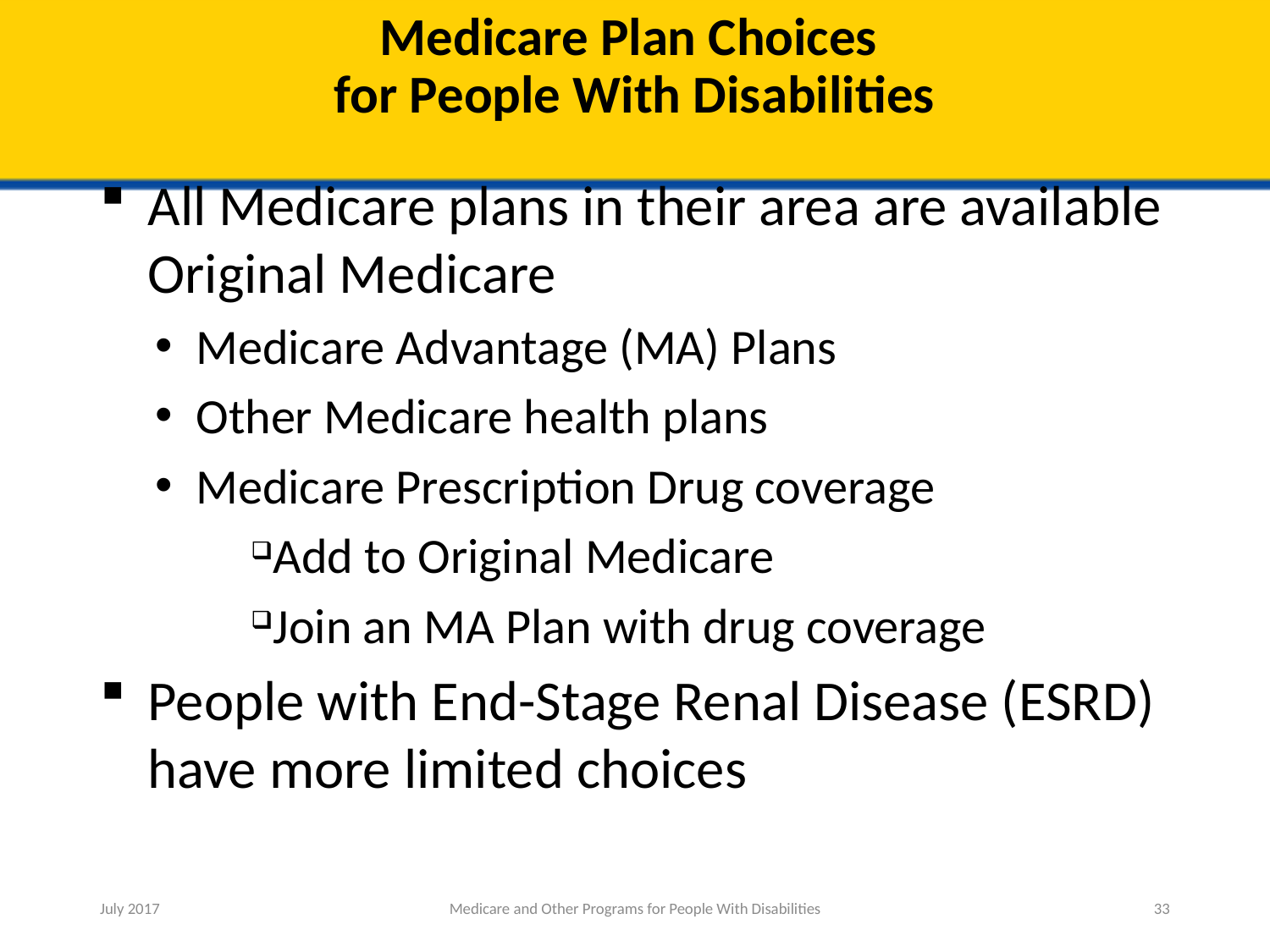

# Medicare Plan Choices for People With Disabilities
All Medicare plans in their area are available Original Medicare
Medicare Advantage (MA) Plans
Other Medicare health plans
Medicare Prescription Drug coverage
Add to Original Medicare
Join an MA Plan with drug coverage
People with End-Stage Renal Disease (ESRD) have more limited choices
July 2017
Medicare and Other Programs for People With Disabilities
33